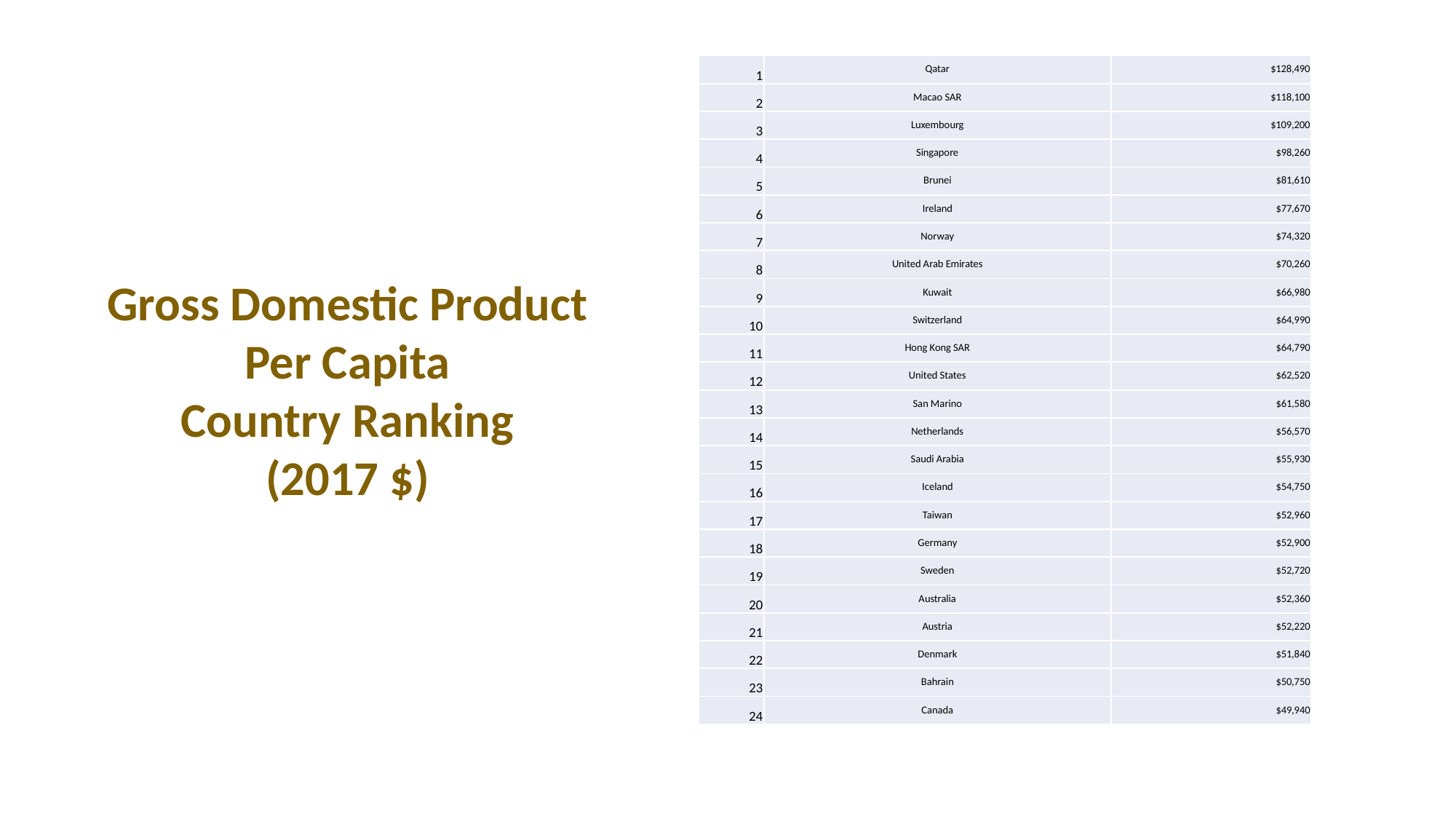

| 1 | Qatar | $128,490 |
| --- | --- | --- |
| 2 | Macao SAR | $118,100 |
| 3 | Luxembourg | $109,200 |
| 4 | Singapore | $98,260 |
| 5 | Brunei | $81,610 |
| 6 | Ireland | $77,670 |
| 7 | Norway | $74,320 |
| 8 | United Arab Emirates | $70,260 |
| 9 | Kuwait | $66,980 |
| 10 | Switzerland | $64,990 |
| 11 | Hong Kong SAR | $64,790 |
| 12 | United States | $62,520 |
| 13 | San Marino | $61,580 |
| 14 | Netherlands | $56,570 |
| 15 | Saudi Arabia | $55,930 |
| 16 | Iceland | $54,750 |
| 17 | Taiwan | $52,960 |
| 18 | Germany | $52,900 |
| 19 | Sweden | $52,720 |
| 20 | Australia | $52,360 |
| 21 | Austria | $52,220 |
| 22 | Denmark | $51,840 |
| 23 | Bahrain | $50,750 |
| 24 | Canada | $49,940 |
Gross Domestic Product
Per Capita
Country Ranking
(2017 $)